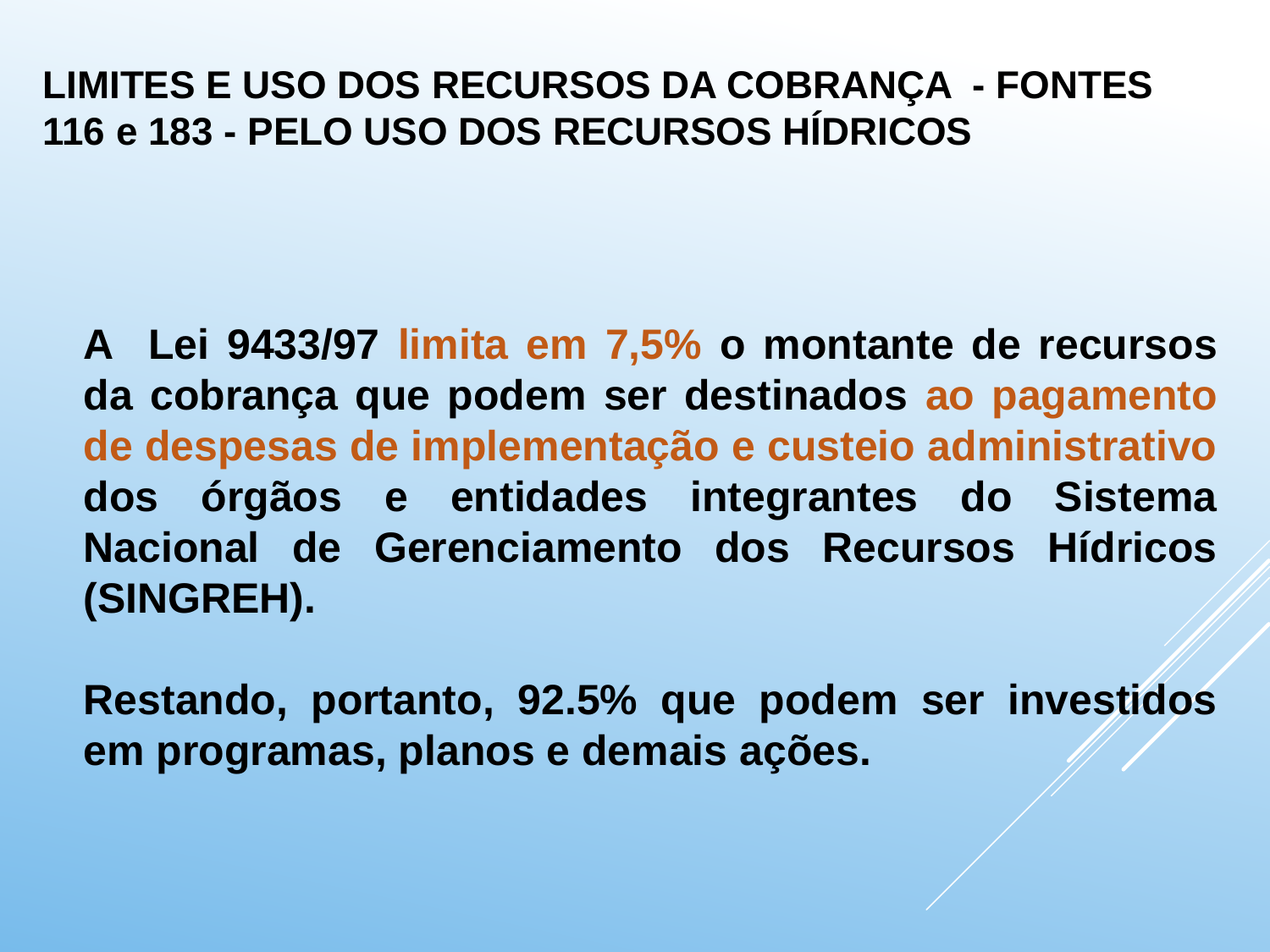

LIMITES E USO DOS RECURSOS DA COBRANÇA  - FONTES 116 e 183 - PELO USO DOS RECURSOS HÍDRICOS
A  Lei 9433/97 limita em 7,5% o montante de recursos da cobrança que podem ser destinados ao pagamento de despesas de implementação e custeio administrativo dos órgãos e entidades integrantes do Sistema Nacional de Gerenciamento dos Recursos Hídricos (SINGREH).

Restando, portanto, 92.5% que podem ser investidos em programas, planos e demais ações.